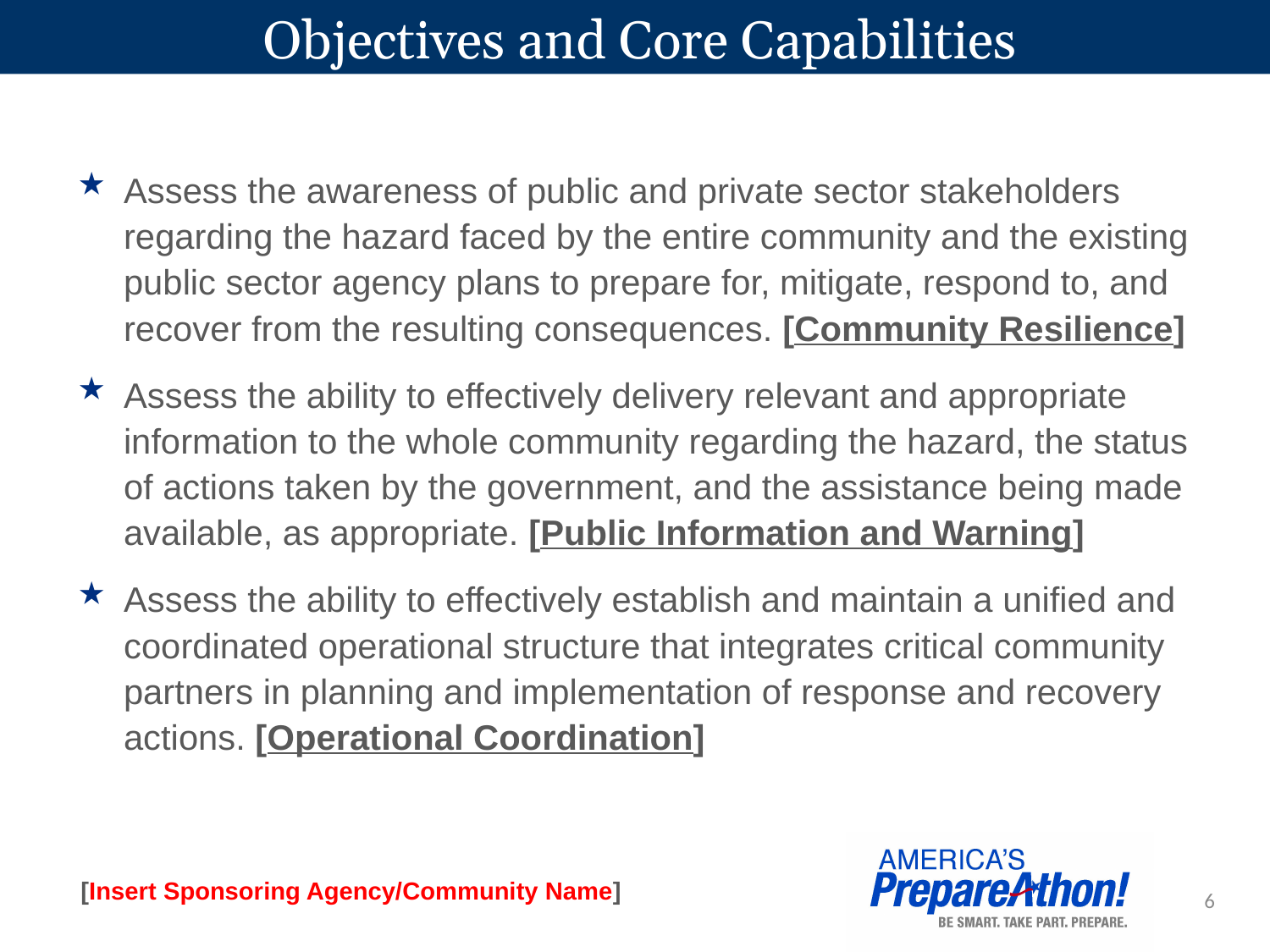

# Objectives and Core Capabilities
Assess the awareness of public and private sector stakeholders regarding the hazard faced by the entire community and the existing public sector agency plans to prepare for, mitigate, respond to, and recover from the resulting consequences. [Community Resilience]
Assess the ability to effectively delivery relevant and appropriate information to the whole community regarding the hazard, the status of actions taken by the government, and the assistance being made available, as appropriate. [Public Information and Warning]
Assess the ability to effectively establish and maintain a unified and coordinated operational structure that integrates critical community partners in planning and implementation of response and recovery actions. [Operational Coordination]

6